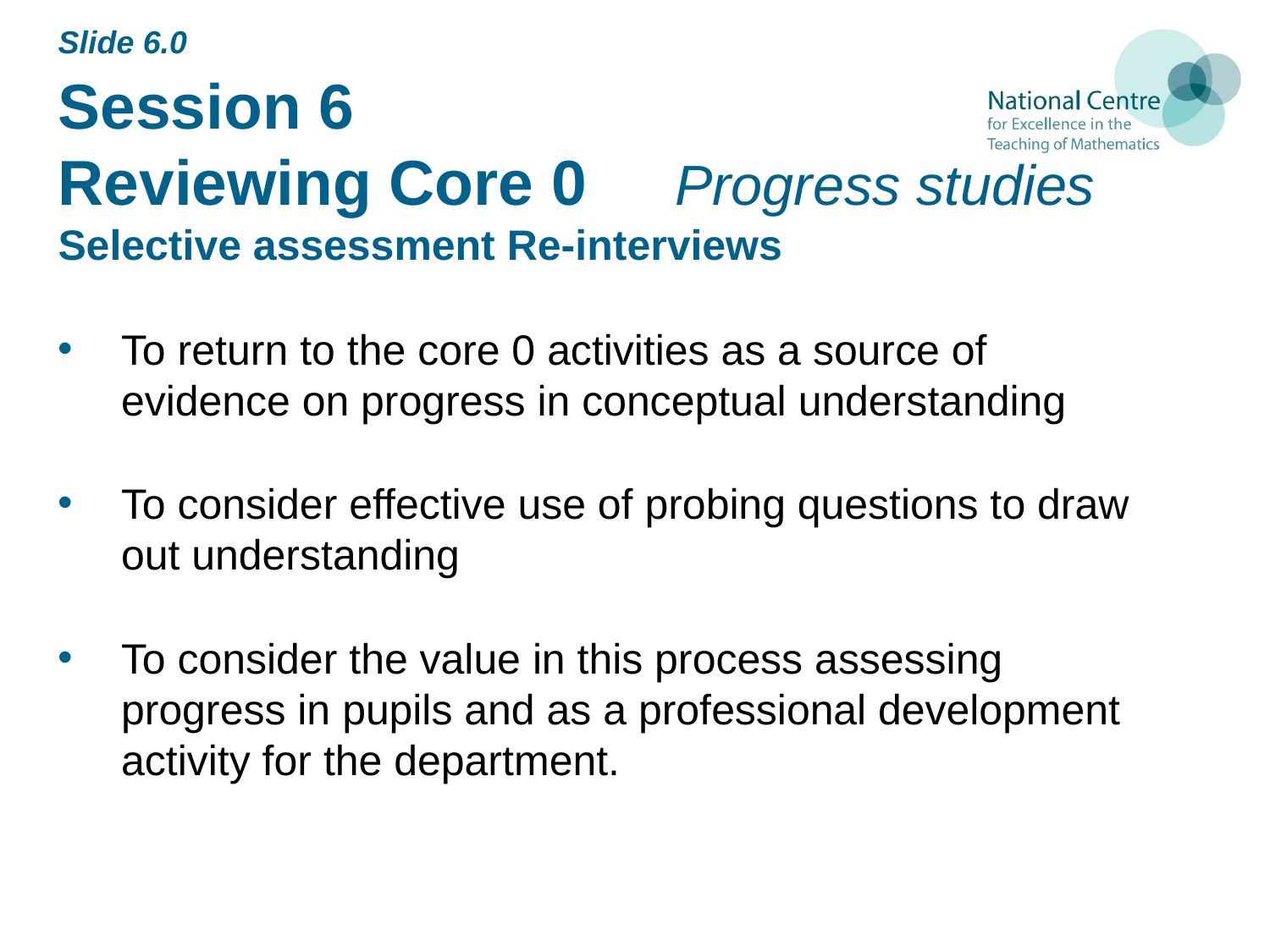

Slide 6.0
# Session 6 Reviewing Core 0     Progress studies Selective assessment Re-interviews
To return to the core 0 activities as a source of evidence on progress in conceptual understanding
To consider effective use of probing questions to draw out understanding
To consider the value in this process assessing progress in pupils and as a professional development activity for the department.